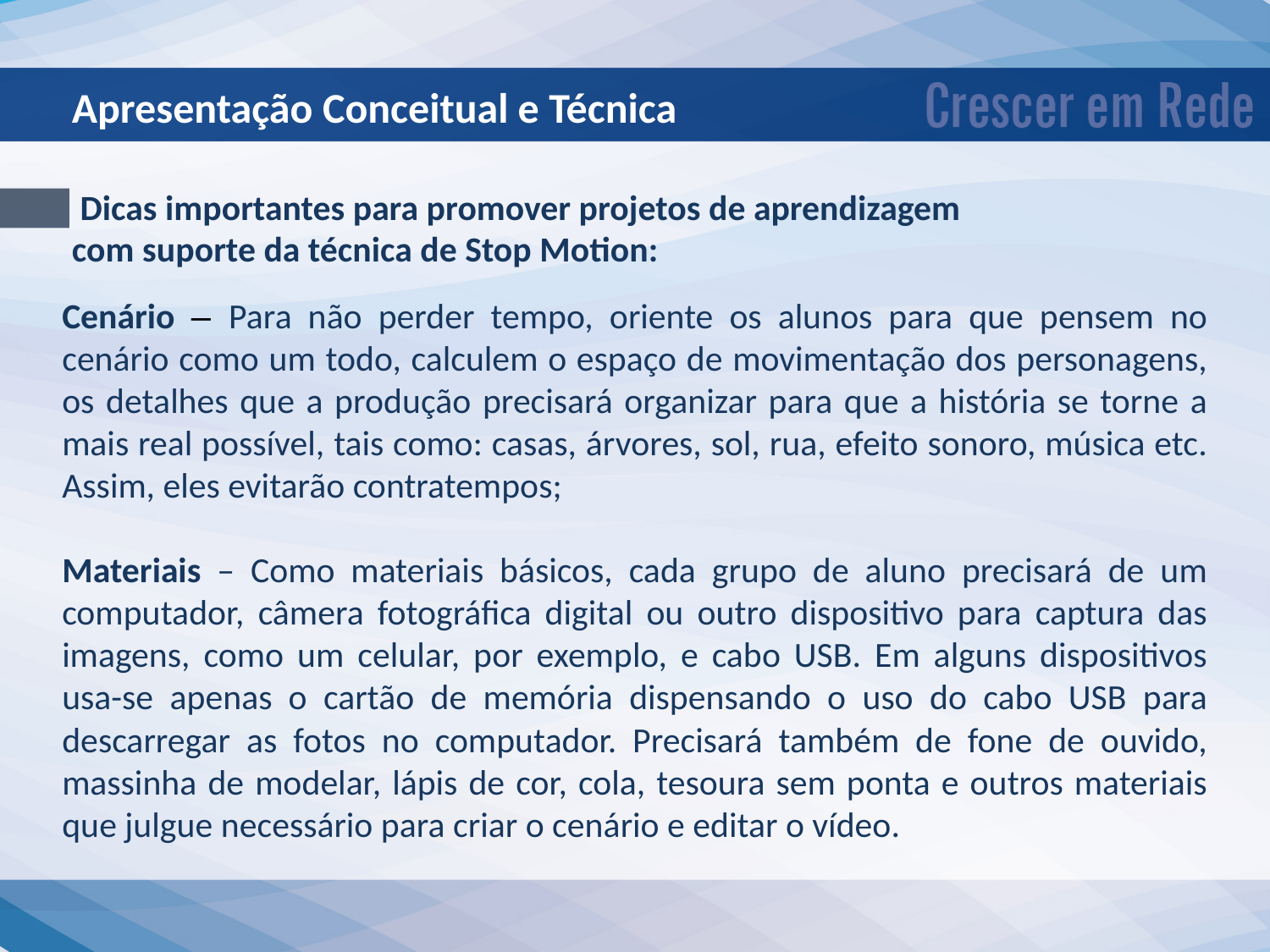

Apresentação Conceitual e Técnica
 Dicas importantes para promover projetos de aprendizagem com suporte da técnica de Stop Motion:

Cenário – Para não perder tempo, oriente os alunos para que pensem no cenário como um todo, calculem o espaço de movimentação dos personagens, os detalhes que a produção precisará organizar para que a história se torne a mais real possível, tais como: casas, árvores, sol, rua, efeito sonoro, música etc. Assim, eles evitarão contratempos;

Materiais – Como materiais básicos, cada grupo de aluno precisará de um computador, câmera fotográfica digital ou outro dispositivo para captura das imagens, como um celular, por exemplo, e cabo USB. Em alguns dispositivos usa-se apenas o cartão de memória dispensando o uso do cabo USB para descarregar as fotos no computador. Precisará também de fone de ouvido, massinha de modelar, lápis de cor, cola, tesoura sem ponta e outros materiais que julgue necessário para criar o cenário e editar o vídeo.